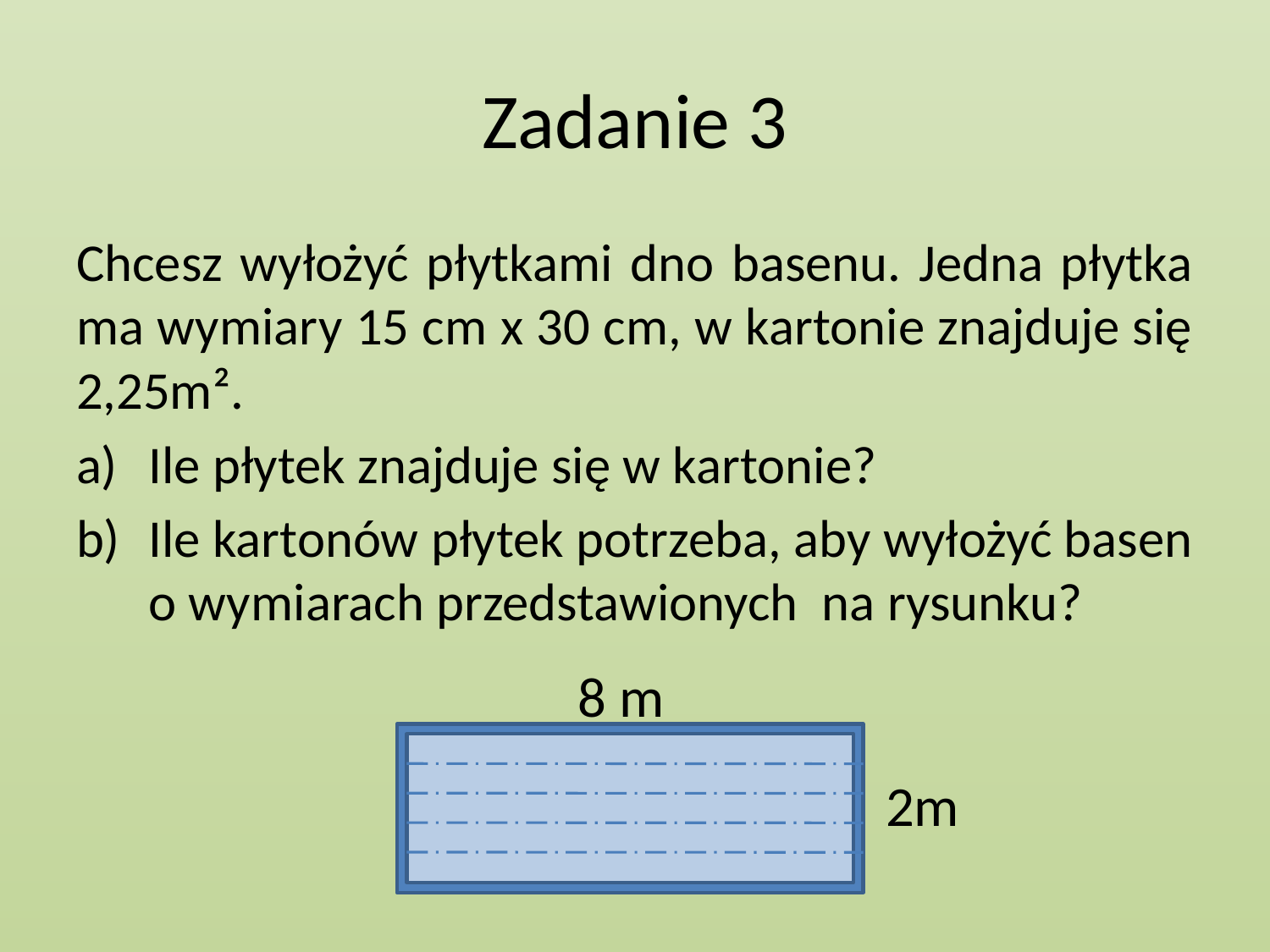

# Zadanie 3
Chcesz wyłożyć płytkami dno basenu. Jedna płytka ma wymiary 15 cm x 30 cm, w kartonie znajduje się 2,25m².
Ile płytek znajduje się w kartonie?
Ile kartonów płytek potrzeba, aby wyłożyć basen o wymiarach przedstawionych  na rysunku?
8 m

2m